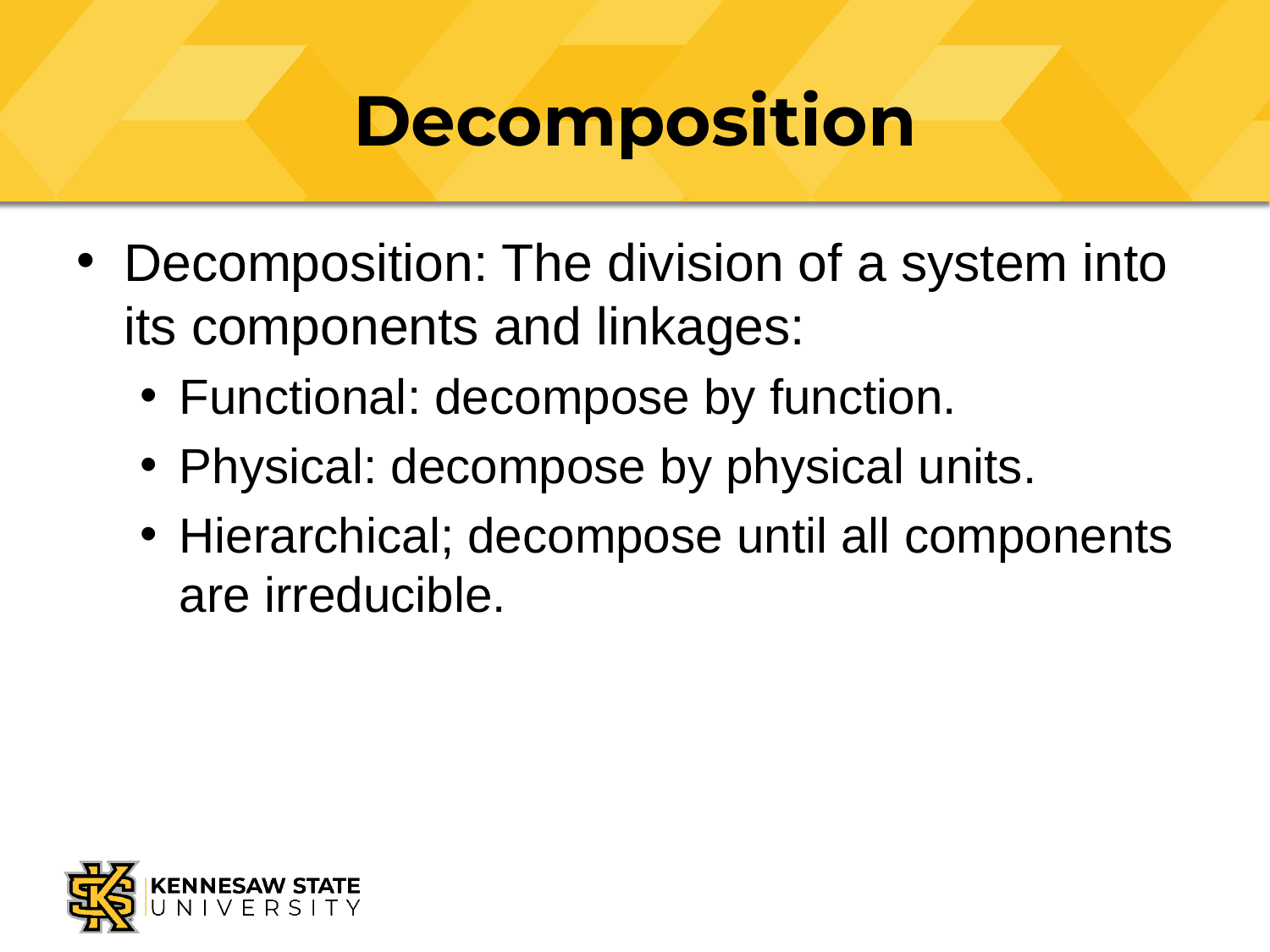

# Decomposition
Decomposition: The division of a system into its components and linkages:
Functional: decompose by function.
Physical: decompose by physical units.
Hierarchical; decompose until all components are irreducible.